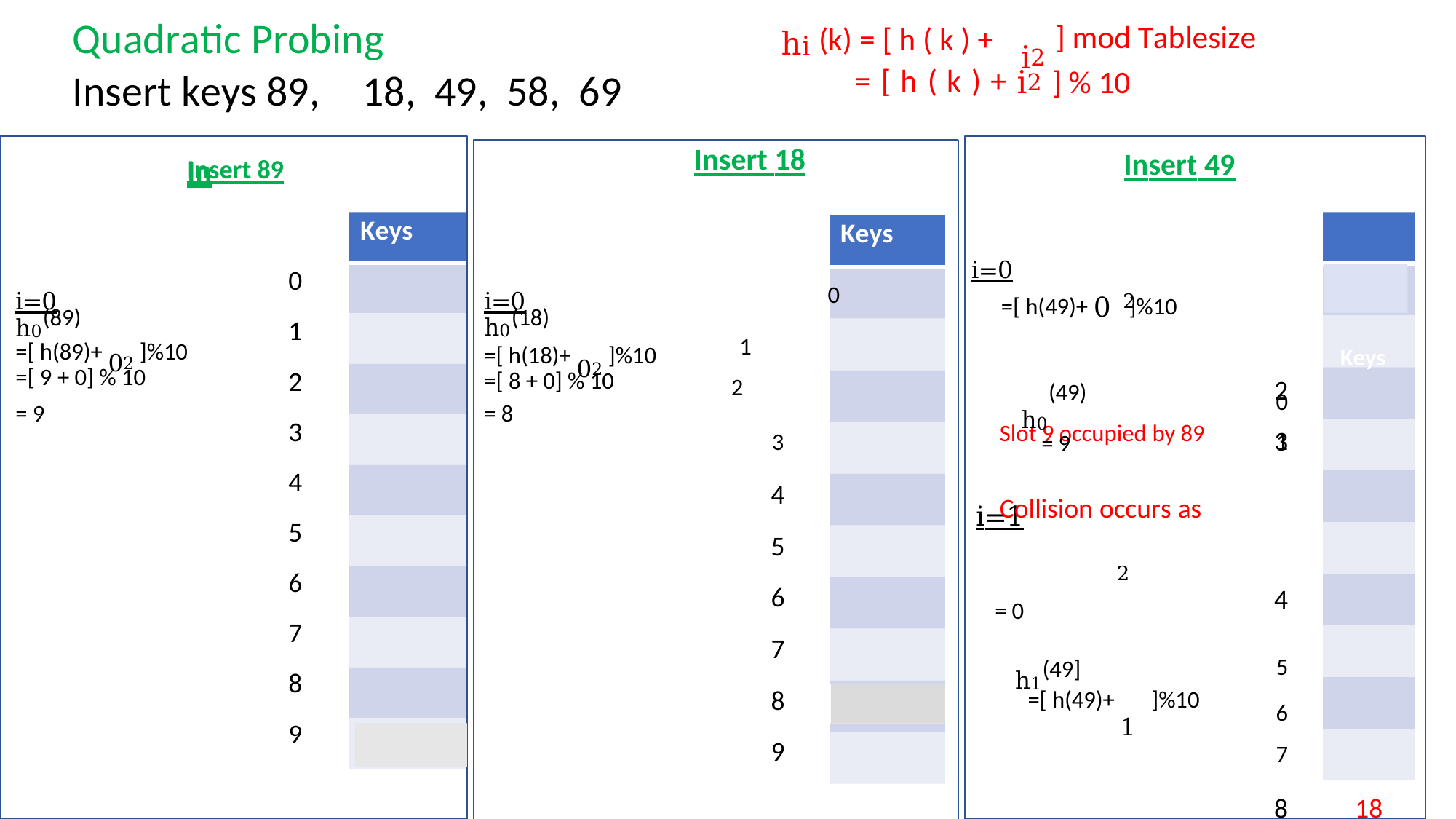

i2
i2
Quadratic Probing
hi (k) = [ h ( k ) +
] mod Tablesize
] % 10
=
[
h
(
k
)
+
Insert keys 89,
18,
49,
58,
69

In
i=0
h0(89)
=[ h(89)+ 02 ]%10
=[ 9 + 0] % 10
= 9

Insert 49
i=0                                                   Keys
h0(49)                                   0
= 9                                      1
Collision occurs as
4
h1(49]                                    5
=[ h(49)+ 1  ]%10              6
7
8          18
9          89

Insert 18
Keys
i=0                                        0
h0(18)
=[ h(18)+ 02 ]%10               1
=[ 8 + 0] % 10                      2
= 8
3
4
5
6
7
8
9              89
Insert 89

Keys

0
1
2
3
4
5
6
7
8
9

49

2
3

2
=[ h(49)+ 0  ]%10

Slot 9 occupied by 89

i=1

2

= 0

18

89